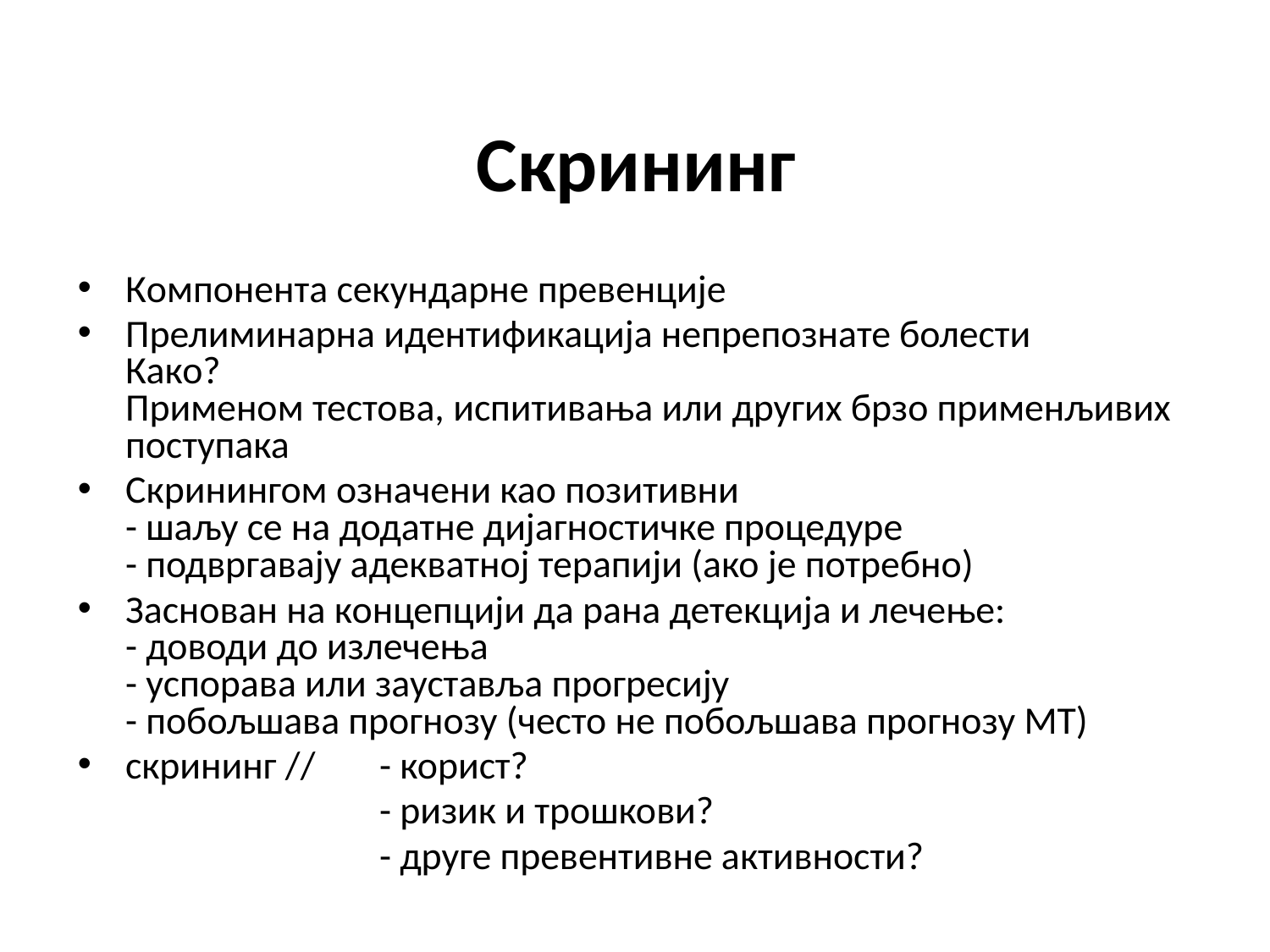

# Скрининг
Компонента секундарне превенције
Прелиминарна идентификација непрепознате болести
Како?
Применом тестова, испитивања или других брзо применљивих поступака
Скринингом означени као позитивни
- шаљу се на додатне дијагностичке процедуре
- подвргавају адекватној терапији (ако је потребно)
Заснован на концепцији да рана детекција и лечење:
- доводи до излечења
- успорава или зауставља прогресију
- побољшава прогнозу (често не побољшава прогнозу МТ)
скрининг // 	- корист?
			- ризик и трошкови?
			- друге превентивне активности?